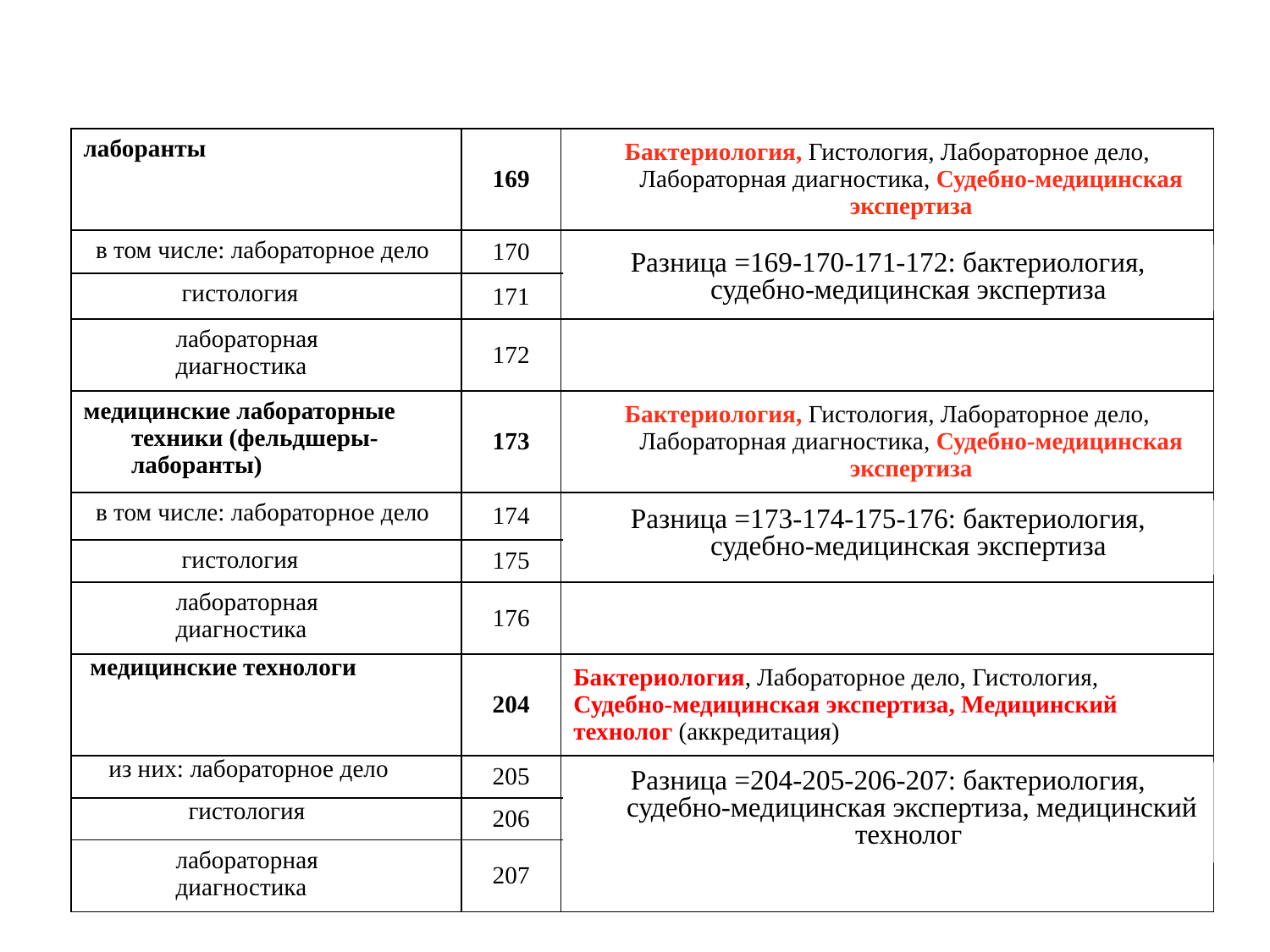

| лаборанты | 169 | Бактериология, Гистология, Лабораторное дело, Лабораторная диагностика, Судебно-медицинская экспертиза |
| --- | --- | --- |
| в том числе: лабораторное дело | 170 |  |
| гистология | 171 |  |
| лабораторная диагностика | 172 |  |
| медицинские лабораторные техники (фельдшеры-лаборанты) | 173 | Бактериология, Гистология, Лабораторное дело, Лабораторная диагностика, Судебно-медицинская экспертиза |
| в том числе: лабораторное дело | 174 |  |
| гистология | 175 |  |
| лабораторная диагностика | 176 |  |
| медицинские технологи | 204 | Бактериология, Лабораторное дело, Гистология, Судебно-медицинская экспертиза, Медицинский технолог (аккредитация) |
| из них: лабораторное дело | 205 |  |
| гистология | 206 |  |
| лабораторная диагностика | 207 |  |
Разница =169-170-171-172: бактериология, судебно-медицинская экспертиза
Разница =173-174-175-176: бактериология, судебно-медицинская экспертиза
Разница =204-205-206-207: бактериология, судебно-медицинская экспертиза, медицинский технолог